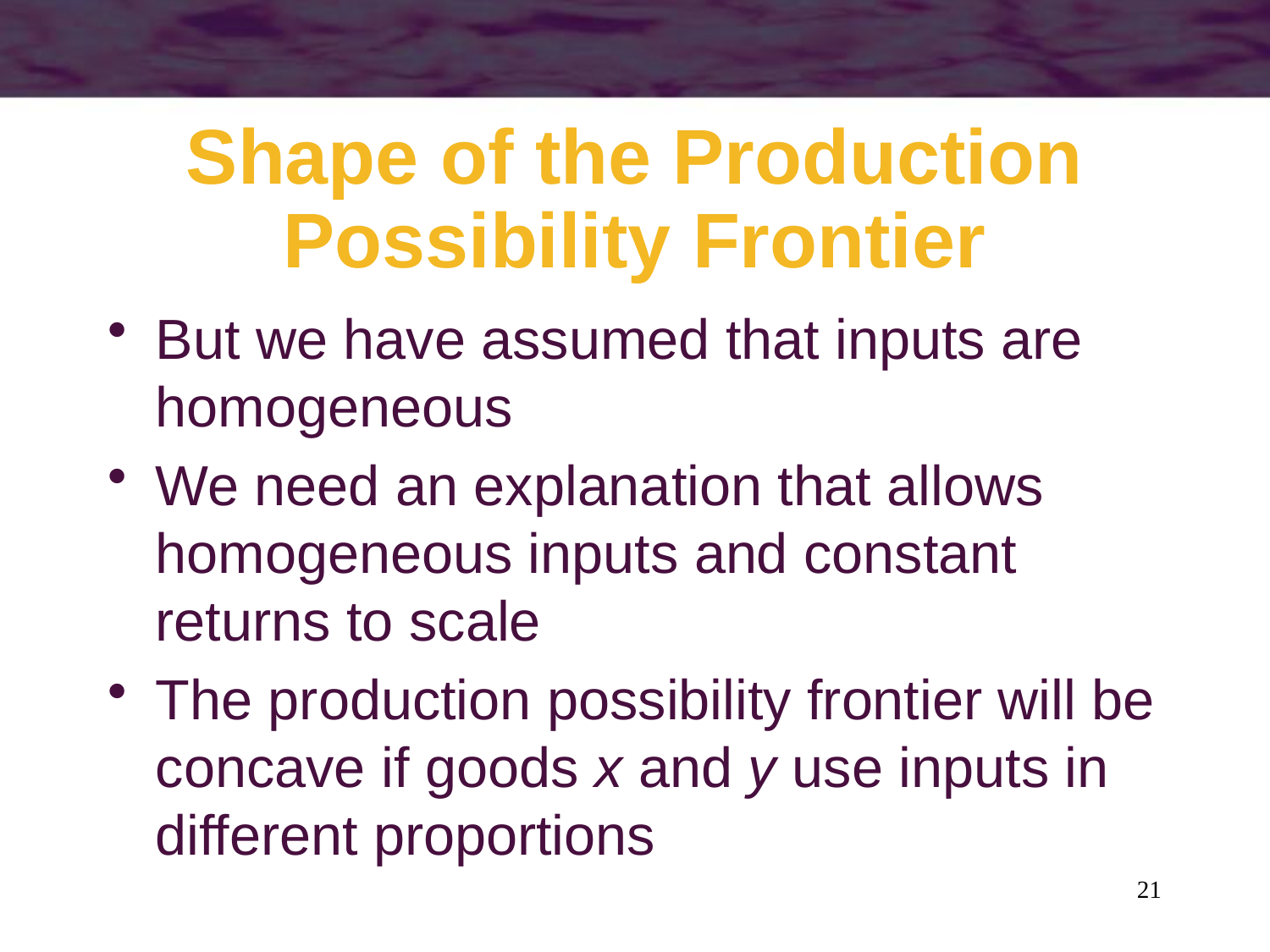

# Shape of the Production Possibility Frontier
But we have assumed that inputs are homogeneous
We need an explanation that allows homogeneous inputs and constant returns to scale
The production possibility frontier will be concave if goods x and y use inputs in different proportions
21